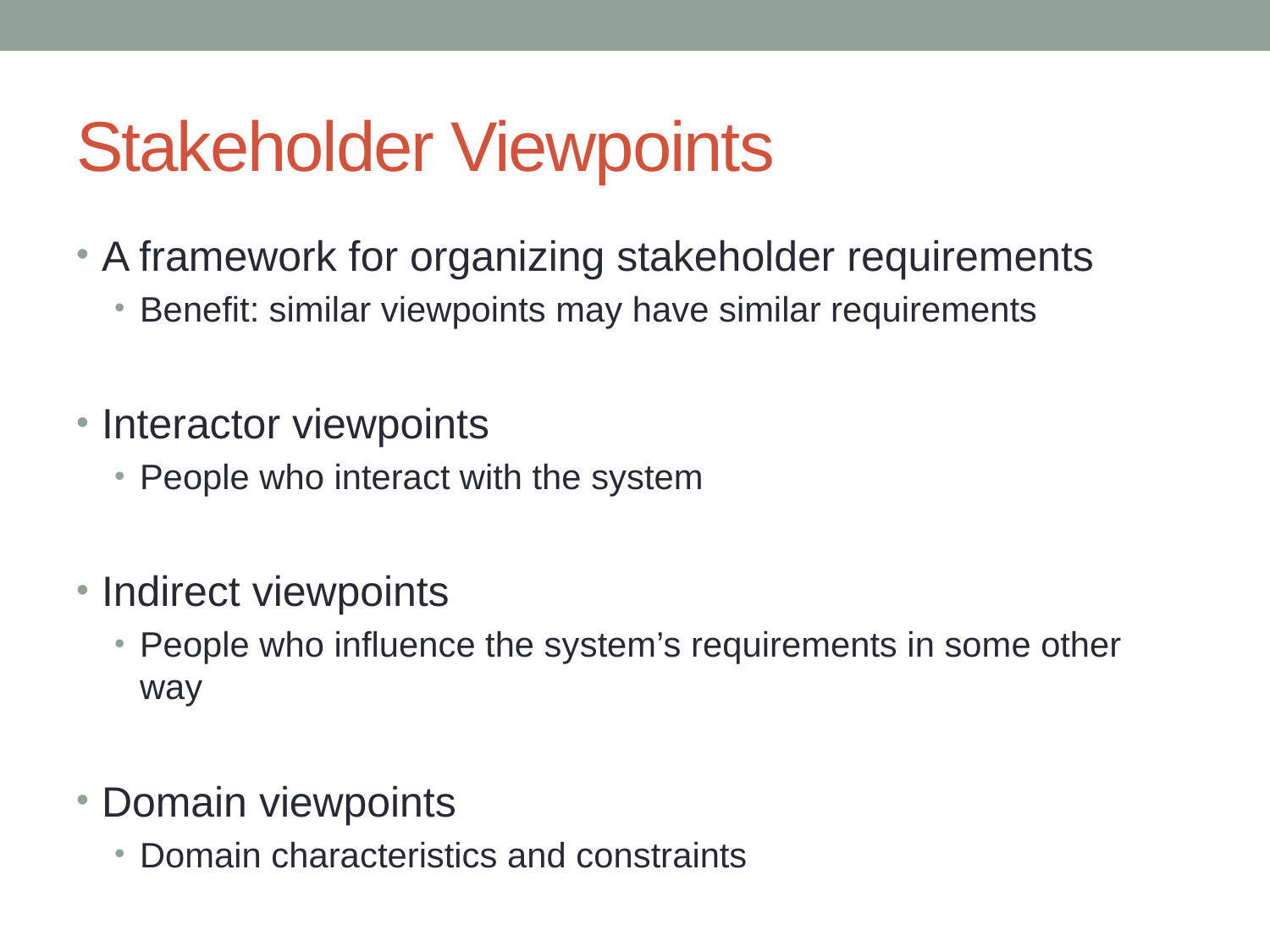

# Stakeholder Viewpoints
A framework for organizing stakeholder requirements
Benefit: similar viewpoints may have similar requirements

Interactor viewpoints
People who interact with the system

Indirect viewpoints
People who influence the system’s requirements in some other way

Domain viewpoints
Domain characteristics and constraints